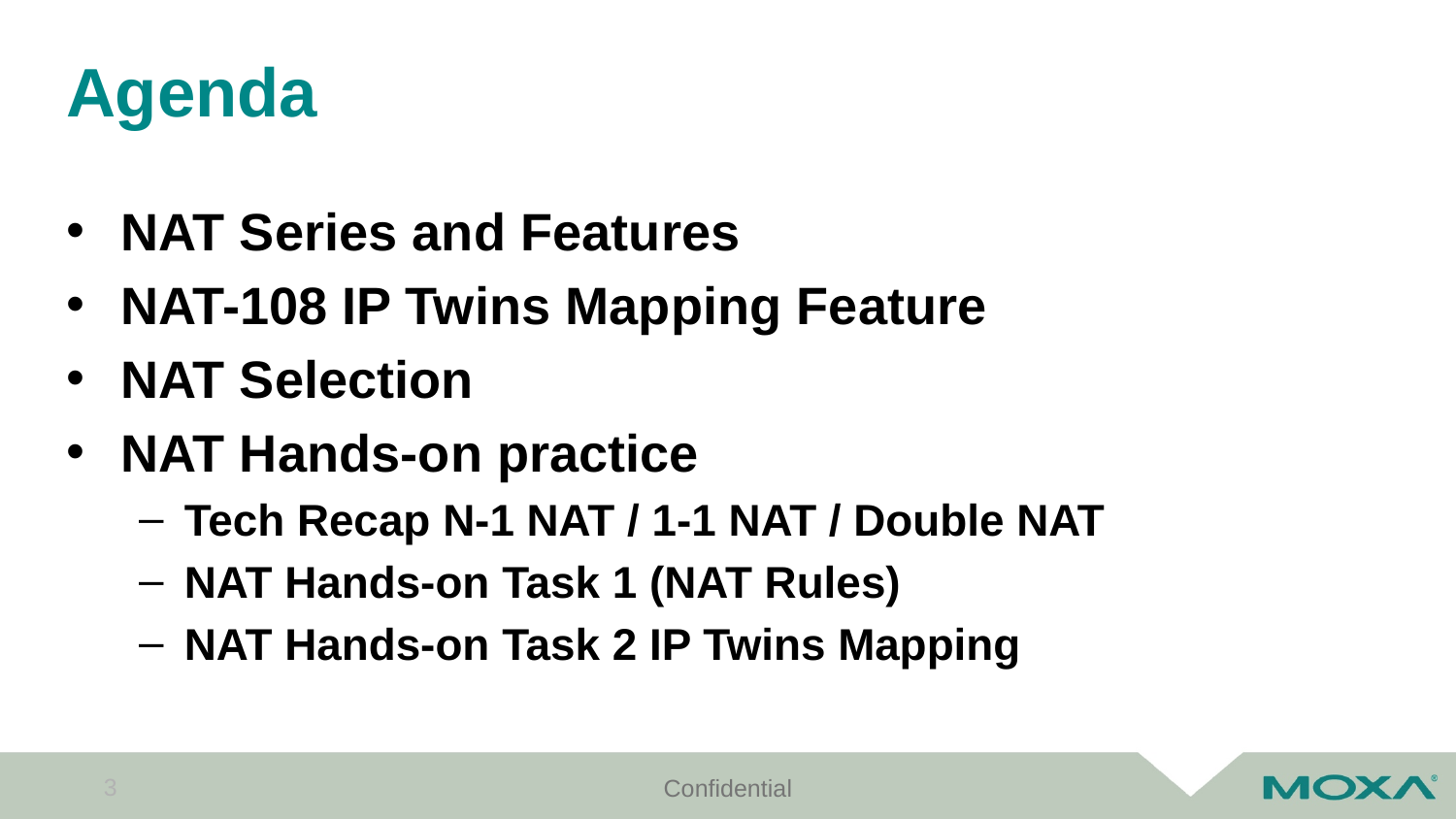

# Agenda
NAT Series and Features
NAT-108 IP Twins Mapping Feature
NAT Selection
NAT Hands-on practice
Tech Recap N-1 NAT / 1-1 NAT / Double NAT
NAT Hands-on Task 1 (NAT Rules)
NAT Hands-on Task 2 IP Twins Mapping
3